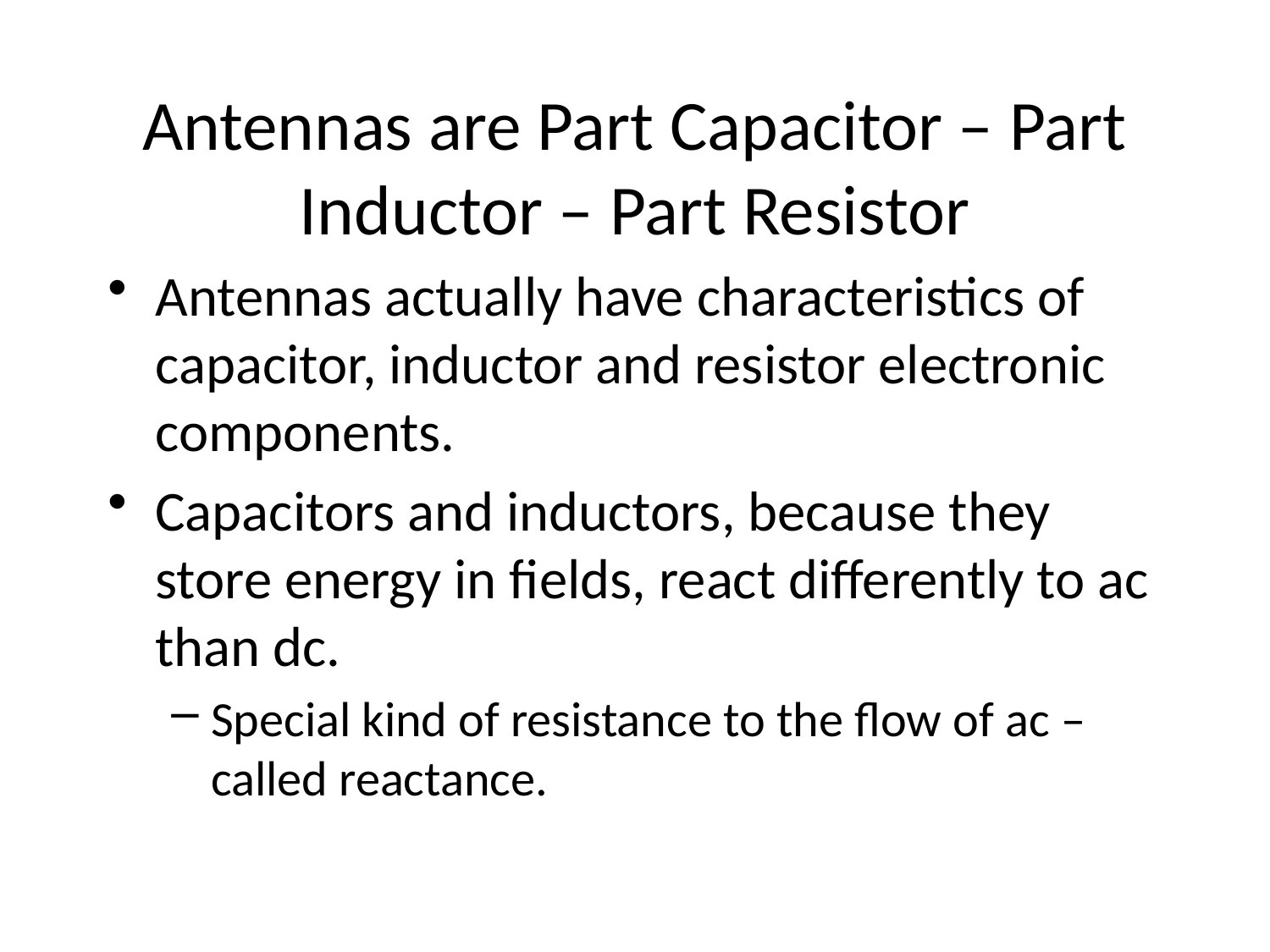

Antennas are Part Capacitor – Part Inductor – Part Resistor
Antennas actually have characteristics of capacitor, inductor and resistor electronic components.
Capacitors and inductors, because they store energy in fields, react differently to ac than dc.
Special kind of resistance to the flow of ac – called reactance.